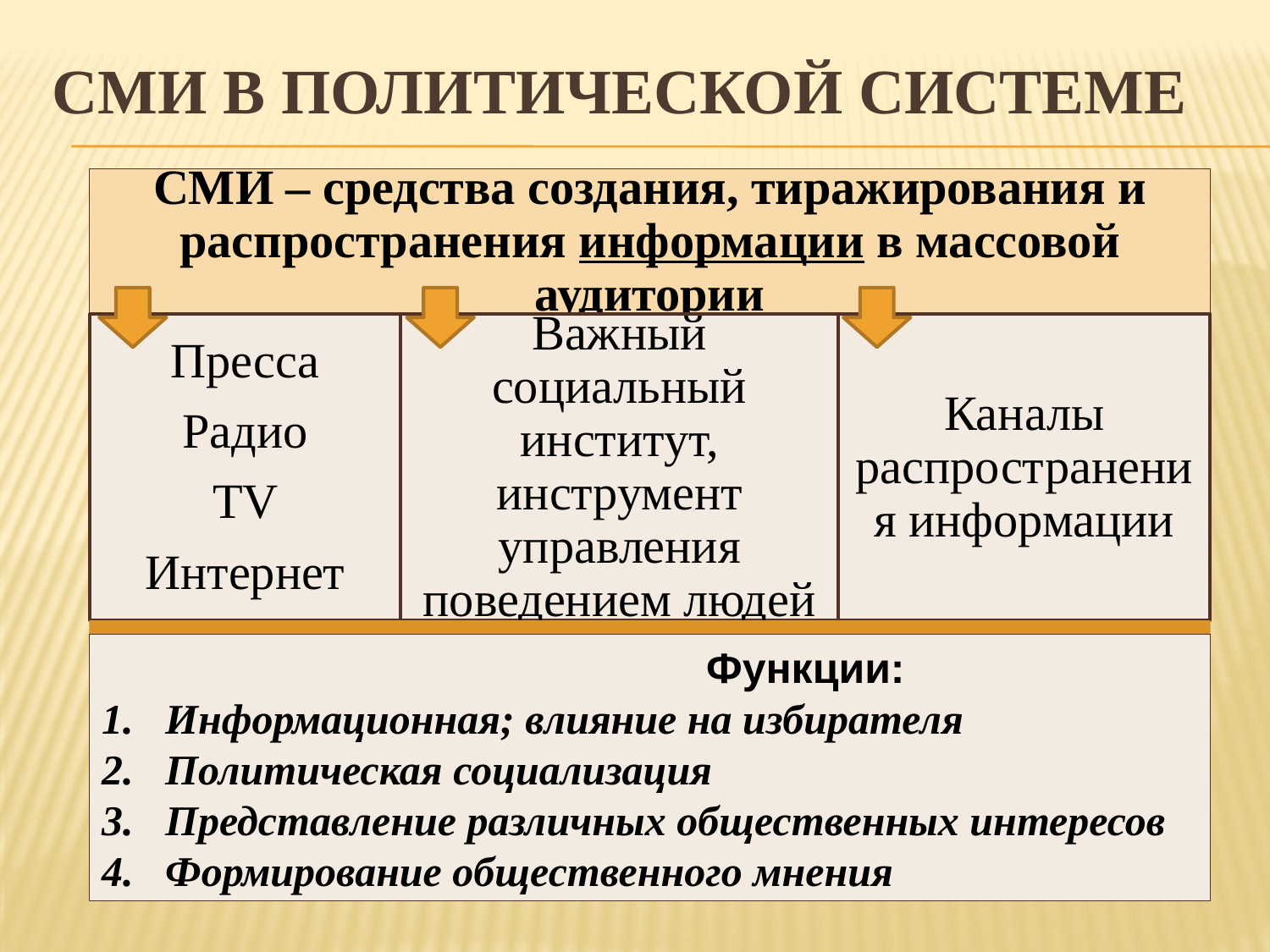

# СМИ в политической системе
СМИ – средства создания, тиражирования и распространения информации в массовой аудитории
Пресса
Радио
ТV
Интернет
Важный социальный институт, инструмент управления поведением людей
Каналы распространения информации

                                                   Функции:
Информационная; влияние на избирателя
Политическая социализация
Представление различных общественных интересов
Формирование общественного мнения